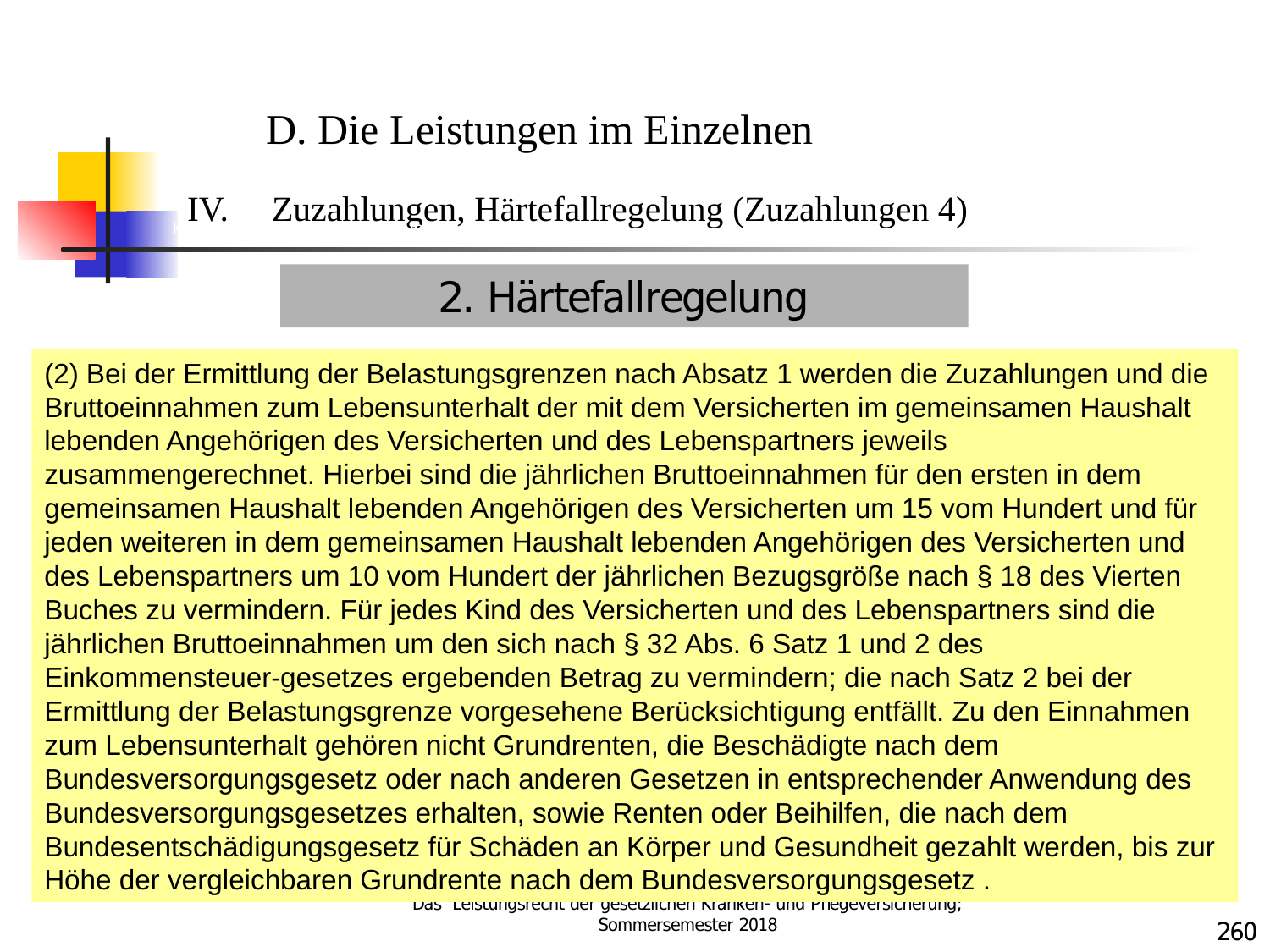

Krankenbehandlung 4 (Zuzahlungen)
D. Die Leistungen im Einzelnen

Zuzahlungen, Härtefallregelung (Zuzahlungen 4)
2. Härtefallregelung
(2) Bei der Ermittlung der Belastungsgrenzen nach Absatz 1 werden die Zuzahlungen und die Bruttoeinnahmen zum Lebensunterhalt der mit dem Versicherten im gemeinsamen Haushalt lebenden Angehörigen des Versicherten und des Lebenspartners jeweils zusammengerechnet. Hierbei sind die jährlichen Bruttoeinnahmen für den ersten in dem gemeinsamen Haushalt lebenden Angehörigen des Versicherten um 15 vom Hundert und für jeden weiteren in dem gemeinsamen Haushalt lebenden Angehörigen des Versicherten und des Lebenspartners um 10 vom Hundert der jährlichen Bezugsgröße nach § 18 des Vierten Buches zu vermindern. Für jedes Kind des Versicherten und des Lebenspartners sind die jährlichen Bruttoeinnahmen um den sich nach § 32 Abs. 6 Satz 1 und 2 des Einkommensteuer-gesetzes ergebenden Betrag zu vermindern; die nach Satz 2 bei der Ermittlung der Belastungsgrenze vorgesehene Berücksichtigung entfällt. Zu den Einnahmen zum Lebensunterhalt gehören nicht Grundrenten, die Beschädigte nach dem Bundesversorgungsgesetz oder nach anderen Gesetzen in entsprechender Anwendung des Bundesversorgungsgesetzes erhalten, sowie Renten oder Beihilfen, die nach dem Bundesentschädigungsgesetz für Schäden an Körper und Gesundheit gezahlt werden, bis zur Höhe der vergleichbaren Grundrente nach dem Bundesversorgungsgesetz .
Krankheit
Das  Leistungsrecht der gesetzlichen Kranken- und Pflegeversicherung; Sommersemester 2018
260